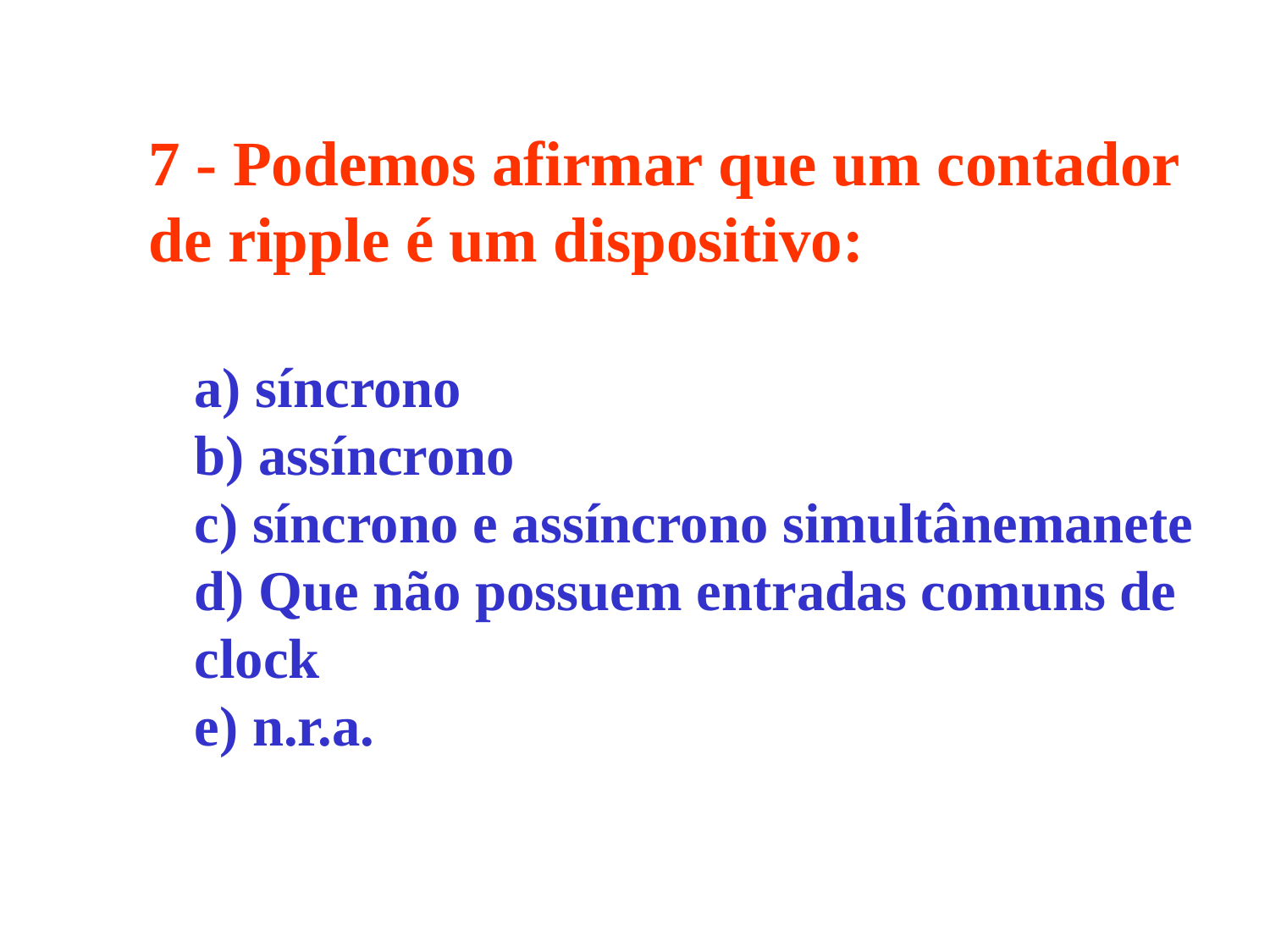

7 - Podemos afirmar que um contador
de ripple é um dispositivo:
a) síncrono
b) assíncrono
c) síncrono e assíncrono simultânemanete
d) Que não possuem entradas comuns de
clock
e) n.r.a.